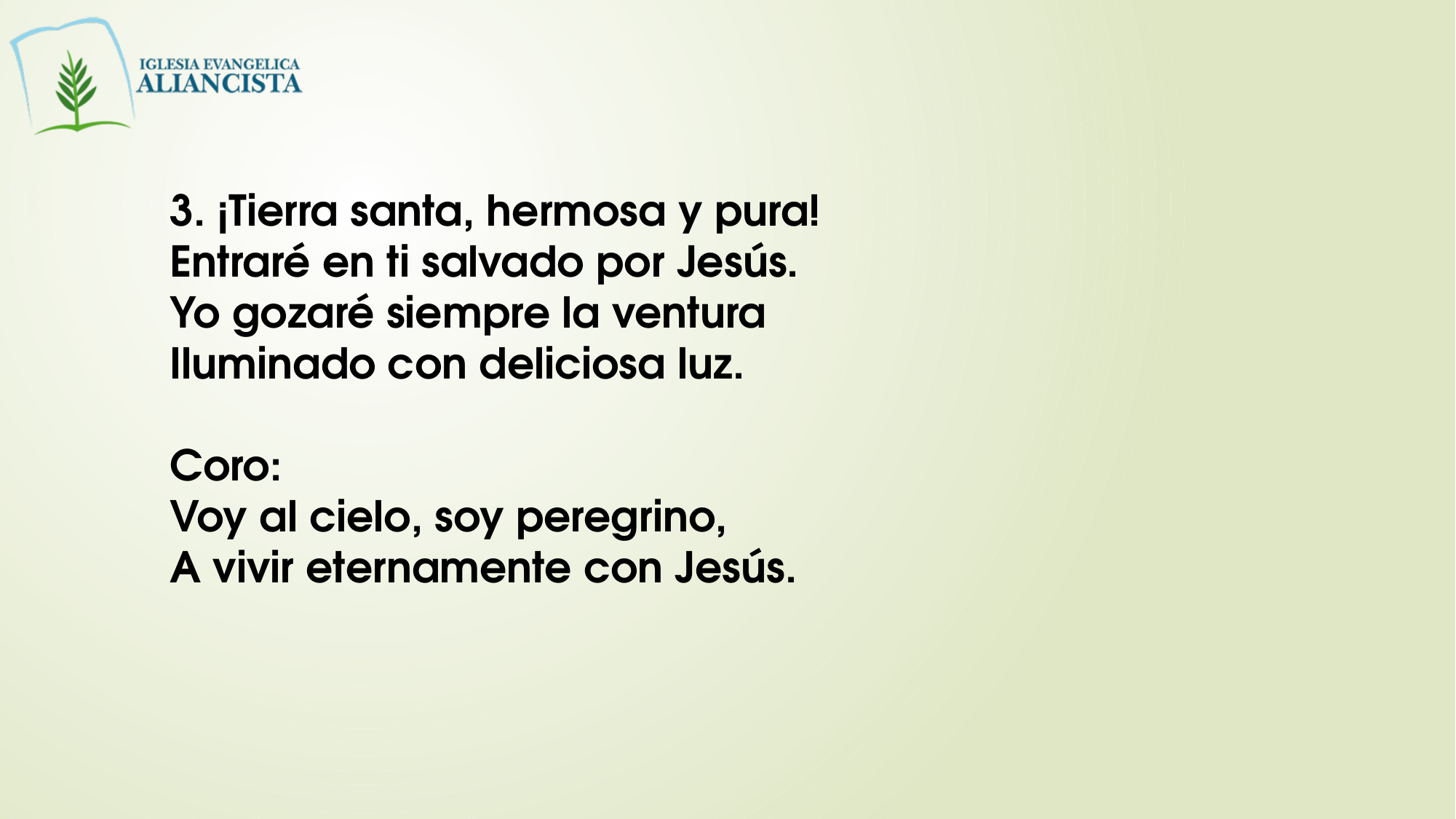

3. ¡Tierra santa, hermosa y pura!
Entraré en ti salvado por Jesús.
Yo gozaré siempre la ventura
Iluminado con deliciosa luz.

Coro:
Voy al cielo, soy peregrino,
A vivir eternamente con Jesús.